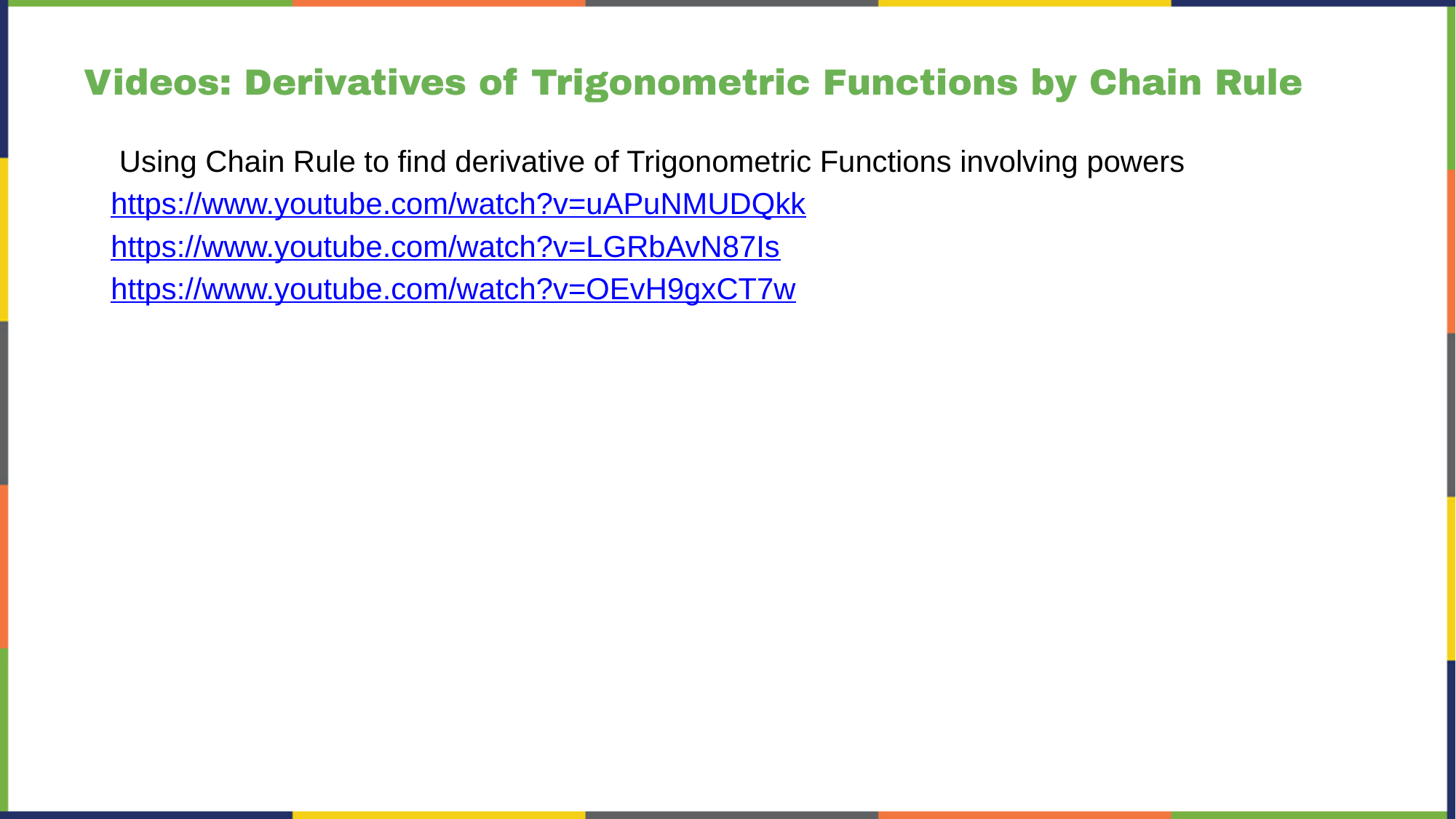

# Videos: Derivatives of Trigonometric Functions by Chain Rule
 Using Chain Rule to find derivative of Trigonometric Functions involving powers
https://www.youtube.com/watch?v=uAPuNMUDQkk
https://www.youtube.com/watch?v=LGRbAvN87Is
https://www.youtube.com/watch?v=OEvH9gxCT7w